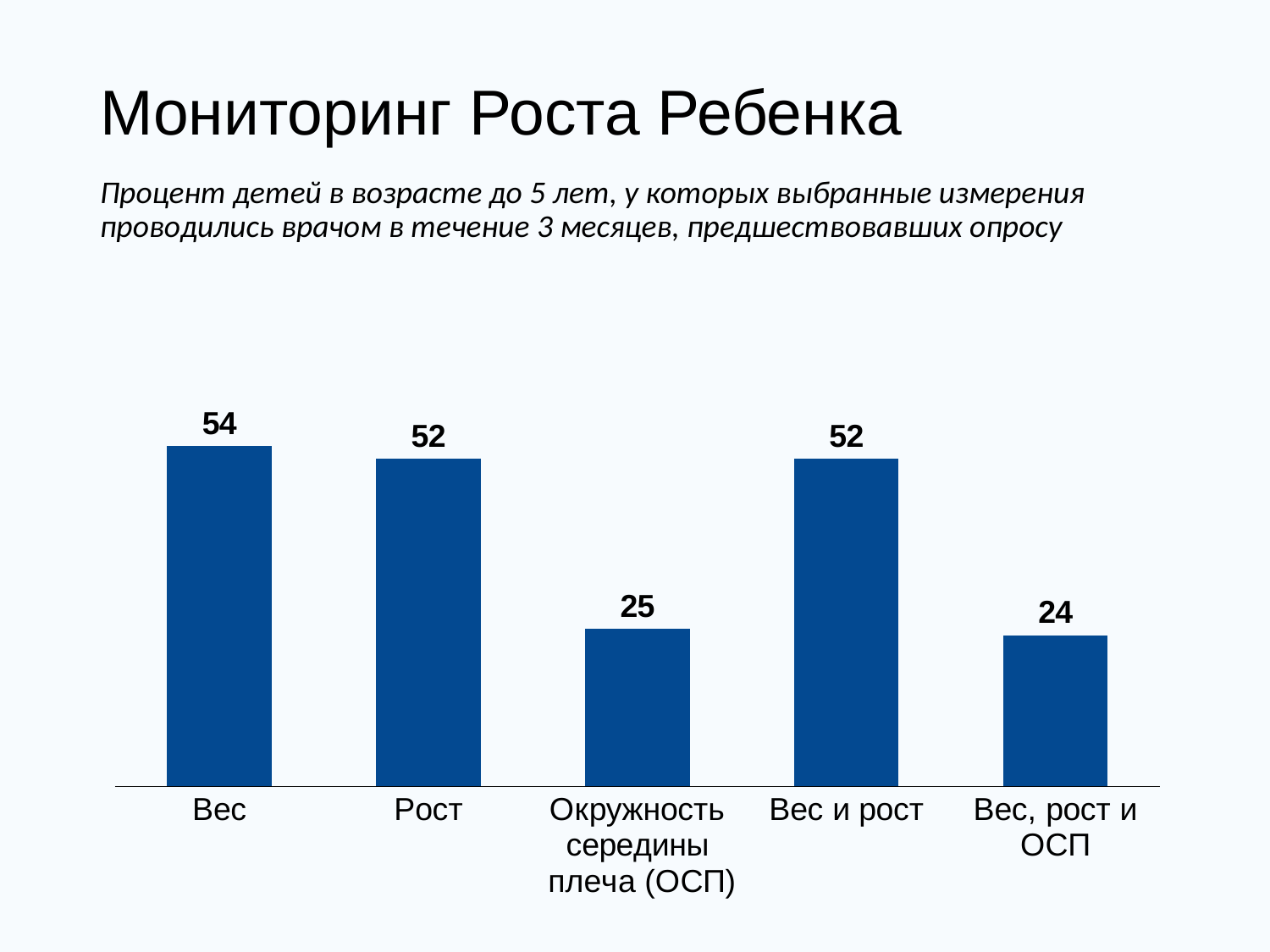

# Мониторинг Роста Ребенка

### Chart

| Category | Вес |
|---|---|
| Вес | 54.0 |
| Рост | 52.0 |
| Окружность
середины
 плеча (ОСП) | 25.0 |
| Вес и рост | 52.0 |
| Вес, рост и ОСП | 24.0 |
Процент детей в возрасте до 5 лет, у которых выбранные измерения проводились врачом в течение 3 месяцев, предшествовавших опросу